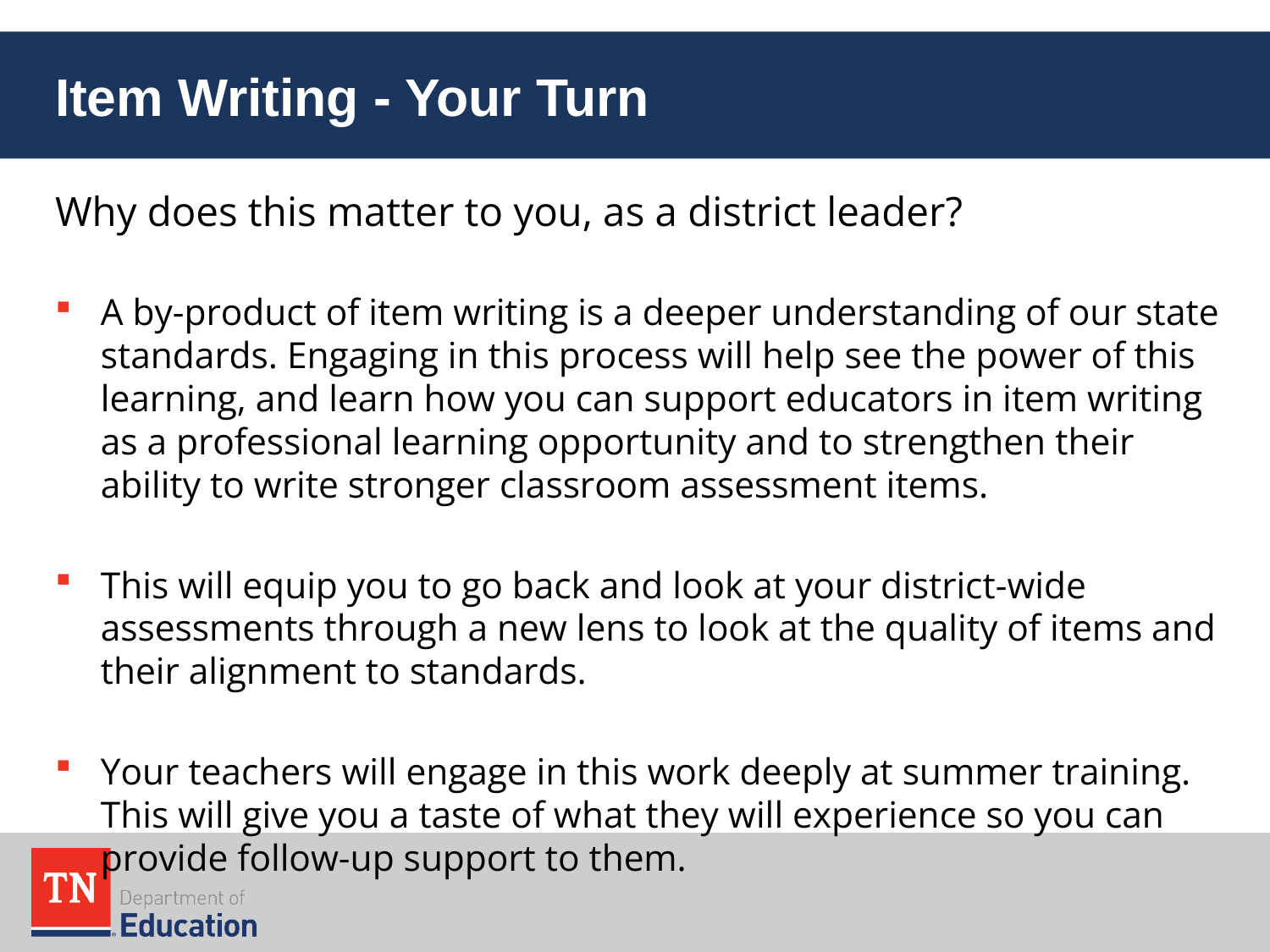

# Item Writing - Your Turn
Why does this matter to you, as a district leader?
A by-product of item writing is a deeper understanding of our state standards. Engaging in this process will help see the power of this learning, and learn how you can support educators in item writing as a professional learning opportunity and to strengthen their ability to write stronger classroom assessment items.

This will equip you to go back and look at your district-wide assessments through a new lens to look at the quality of items and their alignment to standards.

Your teachers will engage in this work deeply at summer training. This will give you a taste of what they will experience so you can provide follow-up support to them.